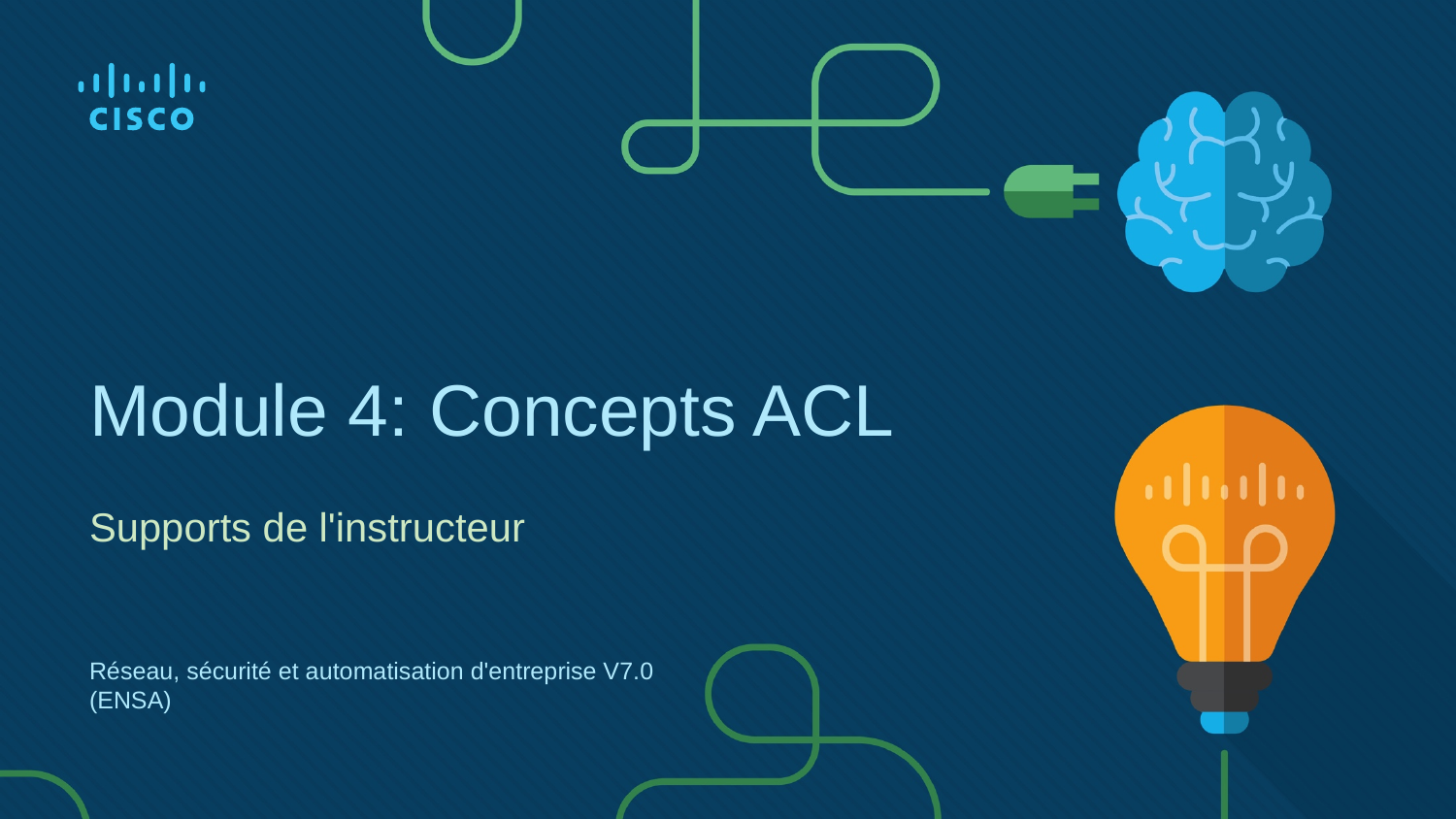

# Module 4: Concepts ACL
Supports de l'instructeur
Réseau, sécurité et automatisation d'entreprise V7.0
(ENSA)